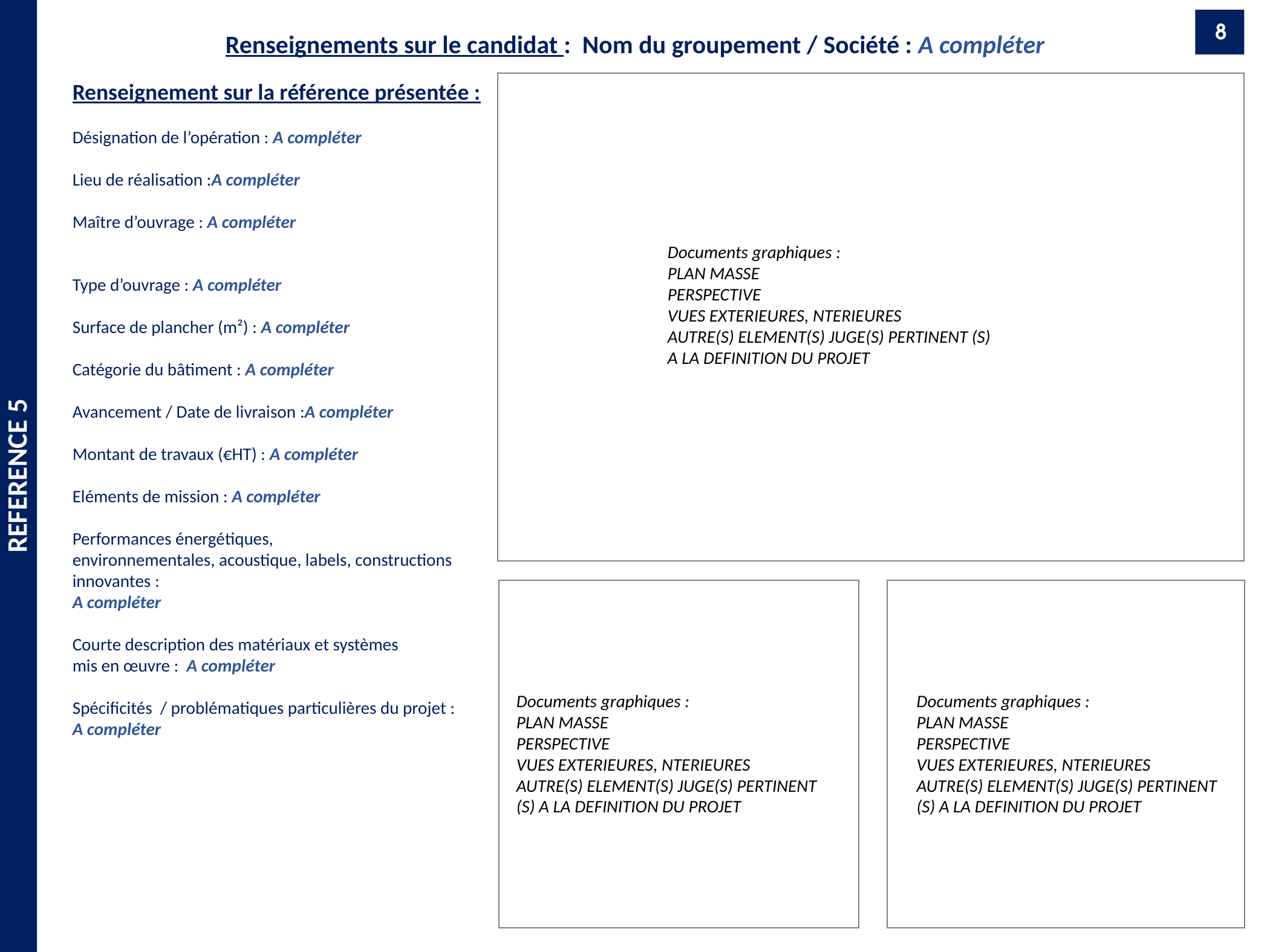

8

Renseignements sur le candidat :  Nom du groupement / Société : A compléter
Renseignement sur la référence présentée :

Désignation de l’opération : A compléter

Lieu de réalisation :A compléter

Maître d’ouvrage : A compléter

Type d’ouvrage : A compléter

Surface de plancher (m²) : A compléter

Catégorie du bâtiment : A compléter

Avancement / Date de livraison :A compléter

Montant de travaux (€HT) : A compléter

Eléments de mission : A compléter

Performances énergétiques,
environnementales, acoustique, labels, constructions innovantes :
A compléter

Courte description des matériaux et systèmes
mis en œuvre :  A compléter

Spécificités  / problématiques particulières du projet :
A compléter

Documents graphiques :
PLAN MASSE
PERSPECTIVE
VUES EXTERIEURES, NTERIEURES
AUTRE(S) ELEMENT(S) JUGE(S) PERTINENT (S) A LA DEFINITION DU PROJET
REFERENCE 5

Documents graphiques :
PLAN MASSE
PERSPECTIVE
VUES EXTERIEURES, NTERIEURES
AUTRE(S) ELEMENT(S) JUGE(S) PERTINENT (S) A LA DEFINITION DU PROJET
Documents graphiques :
PLAN MASSE
PERSPECTIVE
VUES EXTERIEURES, NTERIEURES
AUTRE(S) ELEMENT(S) JUGE(S) PERTINENT (S) A LA DEFINITION DU PROJET